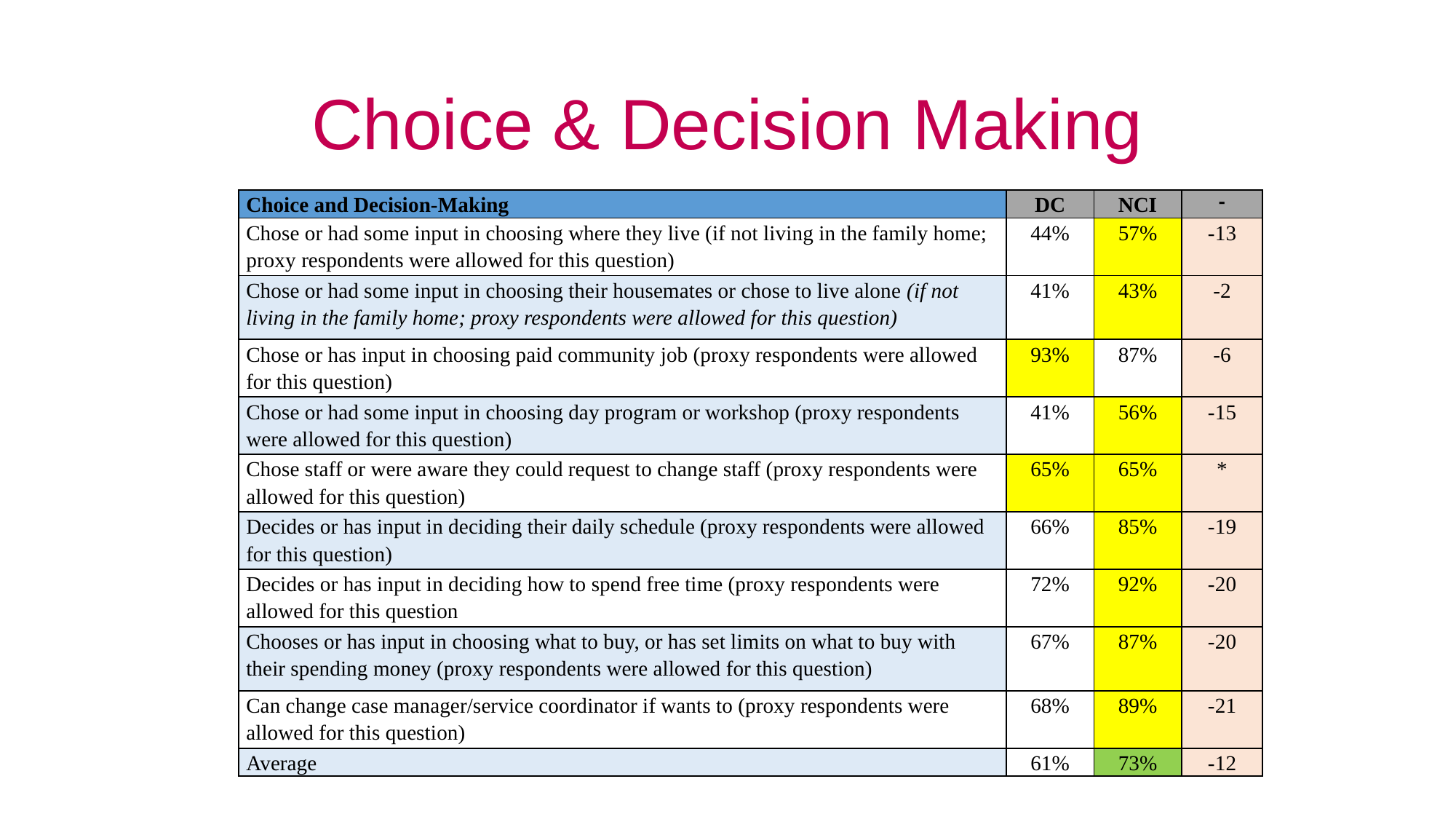

# Choice & Decision Making
| Choice and Decision-Making | DC | NCI | - |
| --- | --- | --- | --- |
| Chose or had some input in choosing where they live (if not living in the family home; proxy respondents were allowed for this question) | 44% | 57% | -13 |
| Chose or had some input in choosing their housemates or chose to live alone (if not living in the family home; proxy respondents were allowed for this question) | 41% | 43% | -2 |
| Chose or has input in choosing paid community job (proxy respondents were allowed for this question) | 93% | 87% | -6 |
| Chose or had some input in choosing day program or workshop (proxy respondents were allowed for this question) | 41% | 56% | -15 |
| Chose staff or were aware they could request to change staff (proxy respondents were allowed for this question) | 65% | 65% | \* |
| Decides or has input in deciding their daily schedule (proxy respondents were allowed for this question) | 66% | 85% | -19 |
| Decides or has input in deciding how to spend free time (proxy respondents were allowed for this question | 72% | 92% | -20 |
| Chooses or has input in choosing what to buy, or has set limits on what to buy with their spending money (proxy respondents were allowed for this question) | 67% | 87% | -20 |
| Can change case manager/service coordinator if wants to (proxy respondents were allowed for this question) | 68% | 89% | -21 |
| Average | 61% | 73% | -12 |